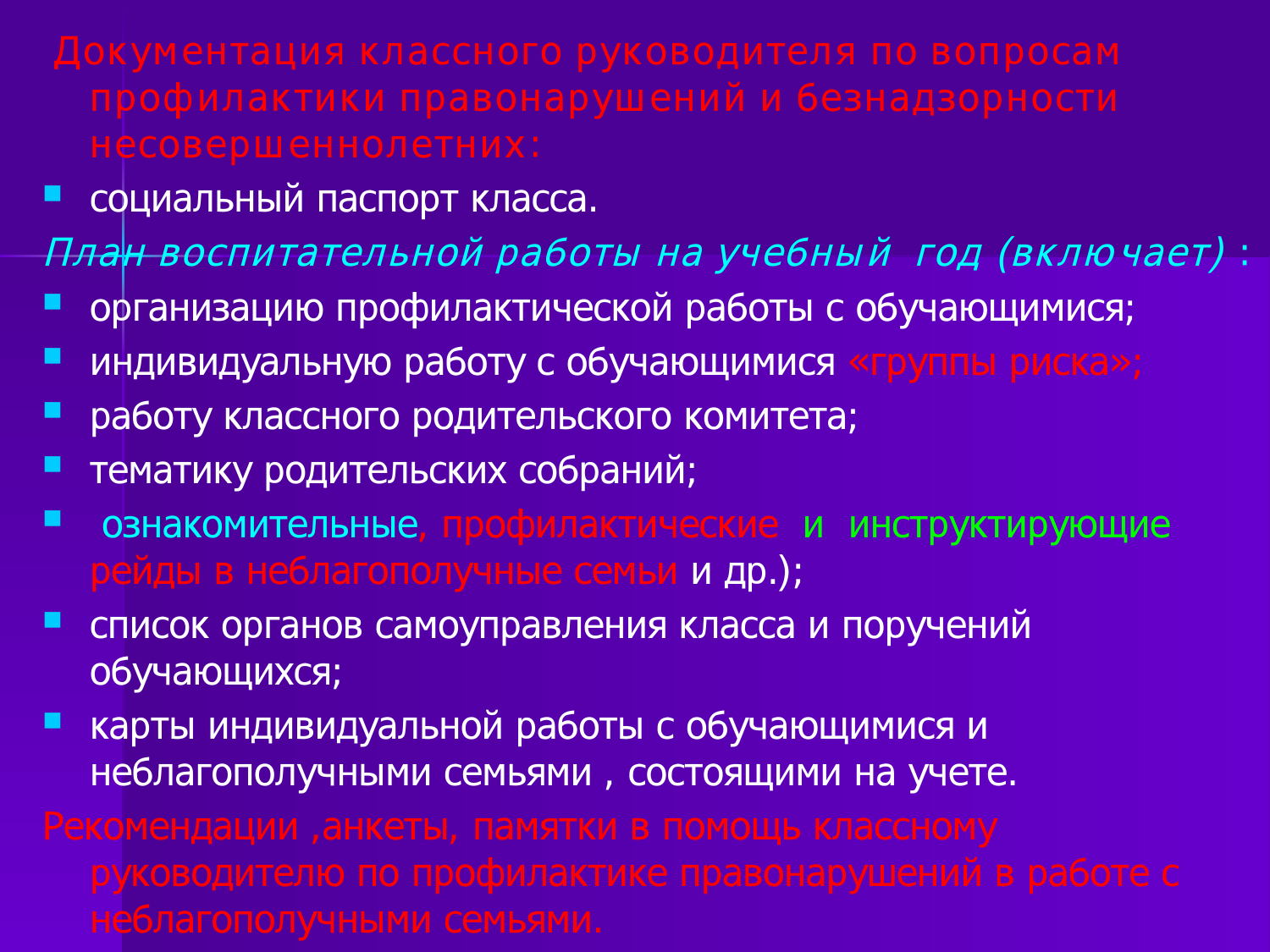

Документация классного руководителя по вопросам профилактики правонарушений и безнадзорности несовершеннолетних:
социальный паспорт класса.
План воспитательной работы на учебный  год (включает) :
организацию профилактической работы с обучающимися;
индивидуальную работу с обучающимися «группы риска»;
работу классного родительского комитета;
тематику родительских собраний;
 ознакомительные, профилактические  и  инструктирующие рейды в неблагополучные семьи и др.);
список органов самоуправления класса и поручений обучающихся;
карты индивидуальной работы с обучающимися и неблагополучными семьями , состоящими на учете.
Рекомендации ,анкеты, памятки в помощь классному руководителю по профилактике правонарушений в работе с неблагополучными семьями.